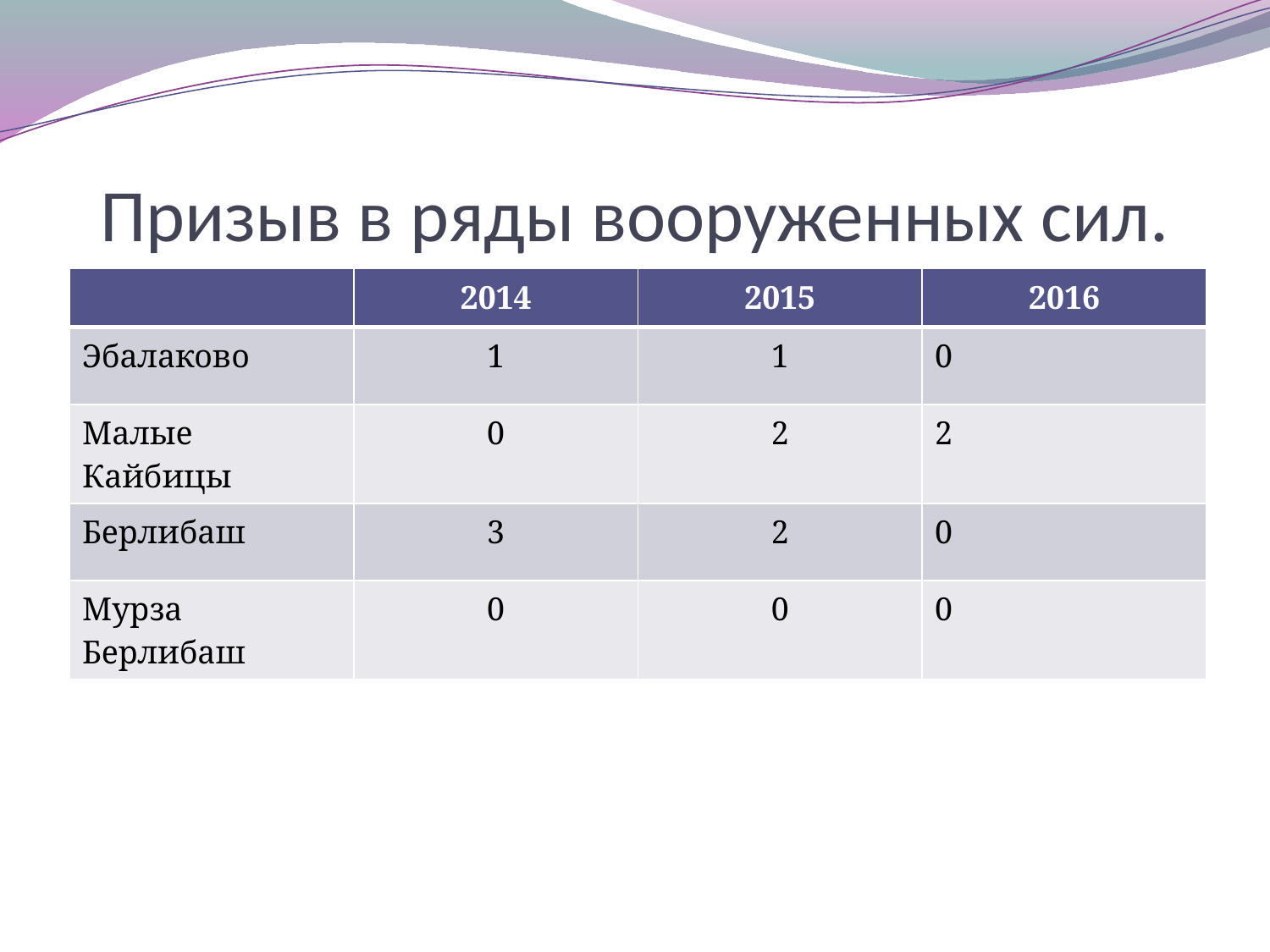

# Призыв в ряды вооруженных сил.
|  | 2014 | 2015 | 2016 |
| --- | --- | --- | --- |
| Эбалаково | 1 | 1 | 0 |
| Малые Кайбицы | 0 | 2 | 2 |
| Берлибаш | 3 | 2 | 0 |
| Мурза Берлибаш | 0 | 0 | 0 |